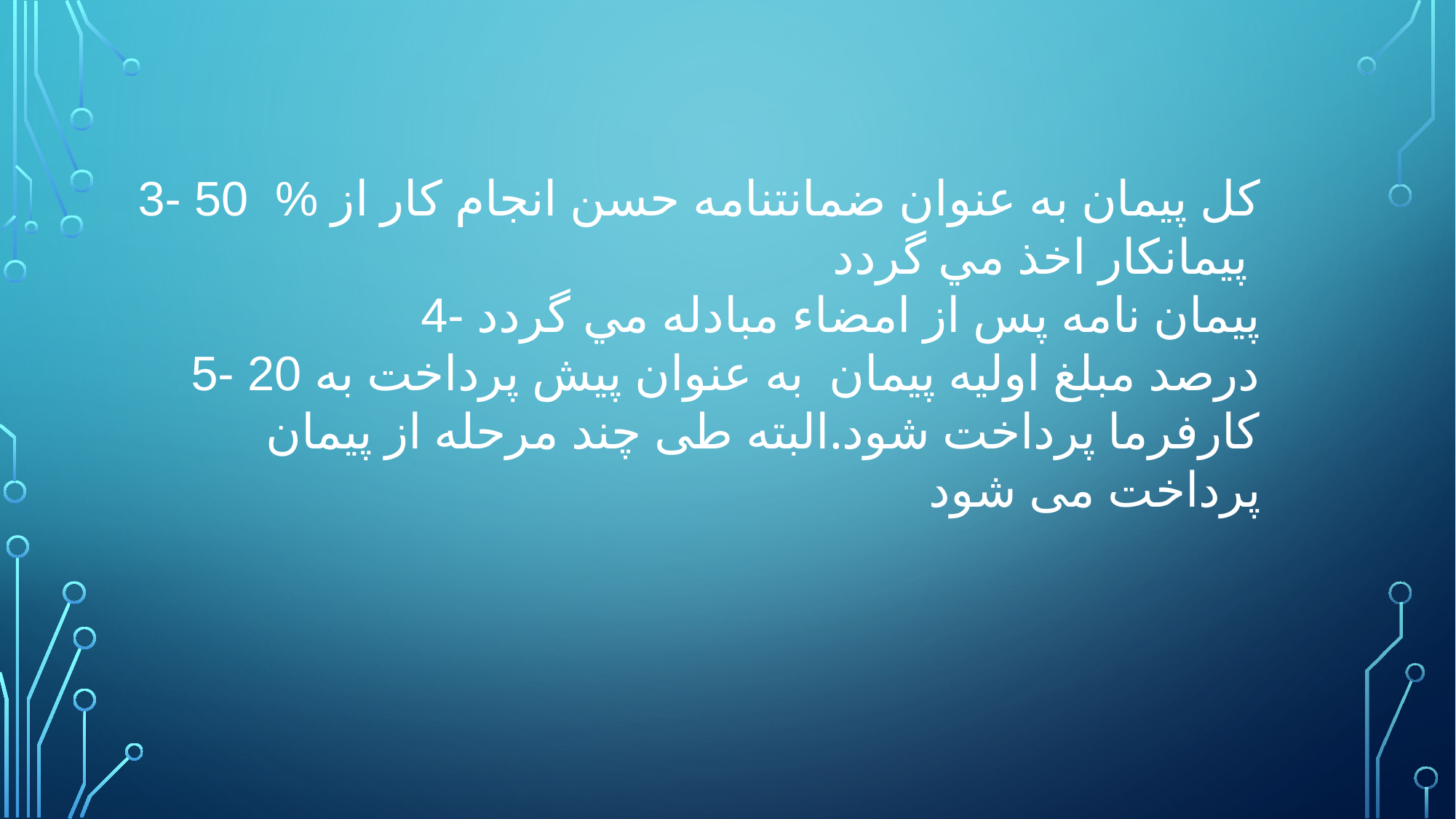

3- 50  % كل پيمان به عنوان ضمانتنامه حسن انجام كار از پيمانكار اخذ مي گردد
4- پيمان نامه پس از امضاء مبادله مي گردد
5- 20 درصد مبلغ اولیه پیمان  به عنوان پیش پرداخت به کارفرما پرداخت شود.البته طی چند مرحله از پیمان پرداخت می شود